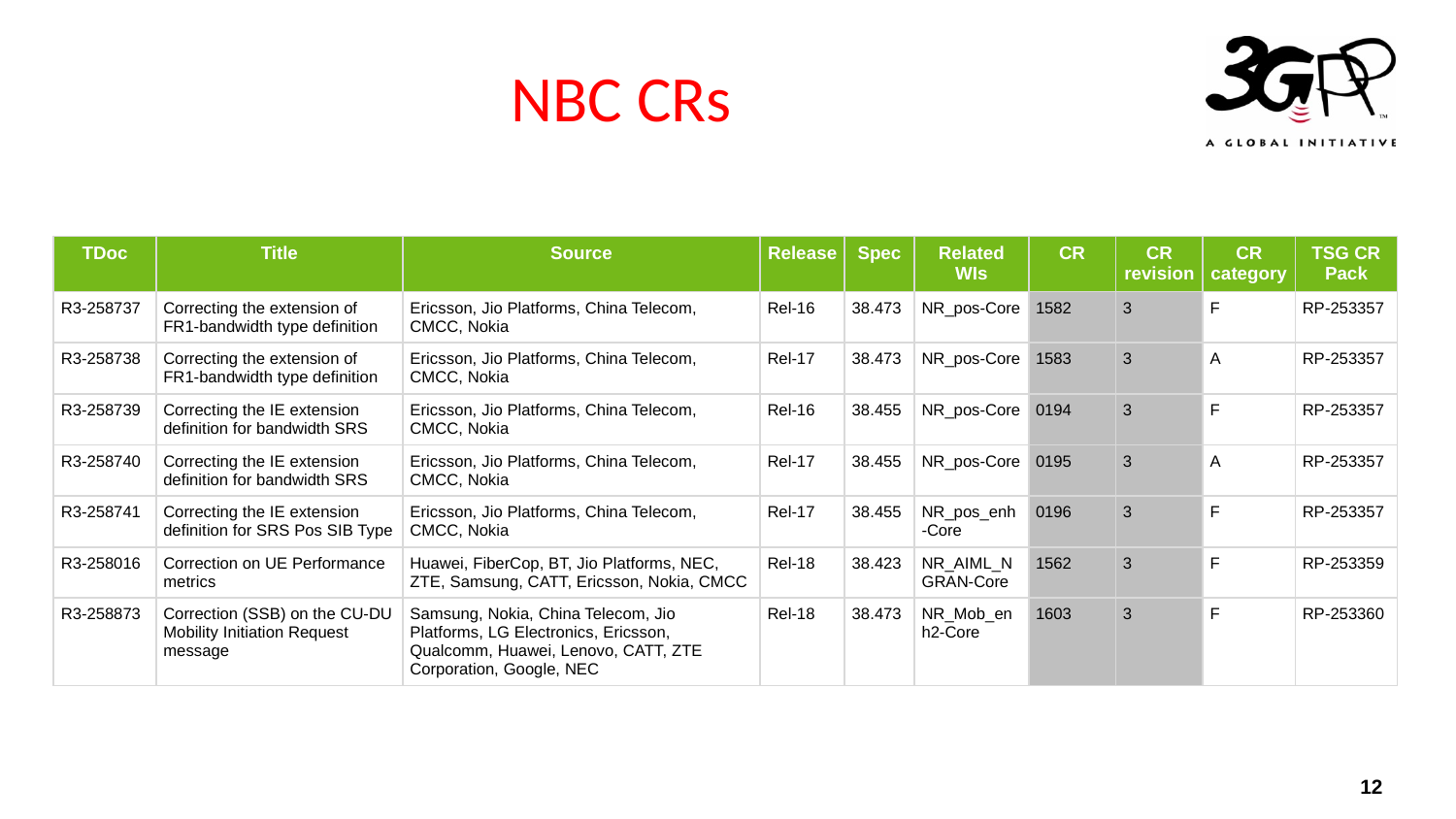

# NBC CRs
| TDoc | Title | Source | Release | Spec | Related WIs | CR | CR revision | CR category | TSG CR Pack |
| --- | --- | --- | --- | --- | --- | --- | --- | --- | --- |
| R3-258737 | Correcting the extension of FR1-bandwidth type definition | Ericsson, Jio Platforms, China Telecom, CMCC, Nokia | Rel-16 | 38.473 | NR\_pos-Core | 1582 | 3 | F | RP-253357 |
| R3-258738 | Correcting the extension of FR1-bandwidth type definition | Ericsson, Jio Platforms, China Telecom, CMCC, Nokia | Rel-17 | 38.473 | NR\_pos-Core | 1583 | 3 | A | RP-253357 |
| R3-258739 | Correcting the IE extension definition for bandwidth SRS | Ericsson, Jio Platforms, China Telecom, CMCC, Nokia | Rel-16 | 38.455 | NR\_pos-Core | 0194 | 3 | F | RP-253357 |
| R3-258740 | Correcting the IE extension definition for bandwidth SRS | Ericsson, Jio Platforms, China Telecom, CMCC, Nokia | Rel-17 | 38.455 | NR\_pos-Core | 0195 | 3 | A | RP-253357 |
| R3-258741 | Correcting the IE extension definition for SRS Pos SIB Type | Ericsson, Jio Platforms, China Telecom, CMCC, Nokia | Rel-17 | 38.455 | NR\_pos\_enh-Core | 0196 | 3 | F | RP-253357 |
| R3-258016 | Correction on UE Performance metrics | Huawei, FiberCop, BT, Jio Platforms, NEC, ZTE, Samsung, CATT, Ericsson, Nokia, CMCC | Rel-18 | 38.423 | NR\_AIML\_NGRAN-Core | 1562 | 3 | F | RP-253359 |
| R3-258873 | Correction (SSB) on the CU-DU Mobility Initiation Request message | Samsung, Nokia, China Telecom, Jio Platforms, LG Electronics, Ericsson, Qualcomm, Huawei, Lenovo, CATT, ZTE Corporation, Google, NEC | Rel-18 | 38.473 | NR\_Mob\_enh2-Core | 1603 | 3 | F | RP-253360 |